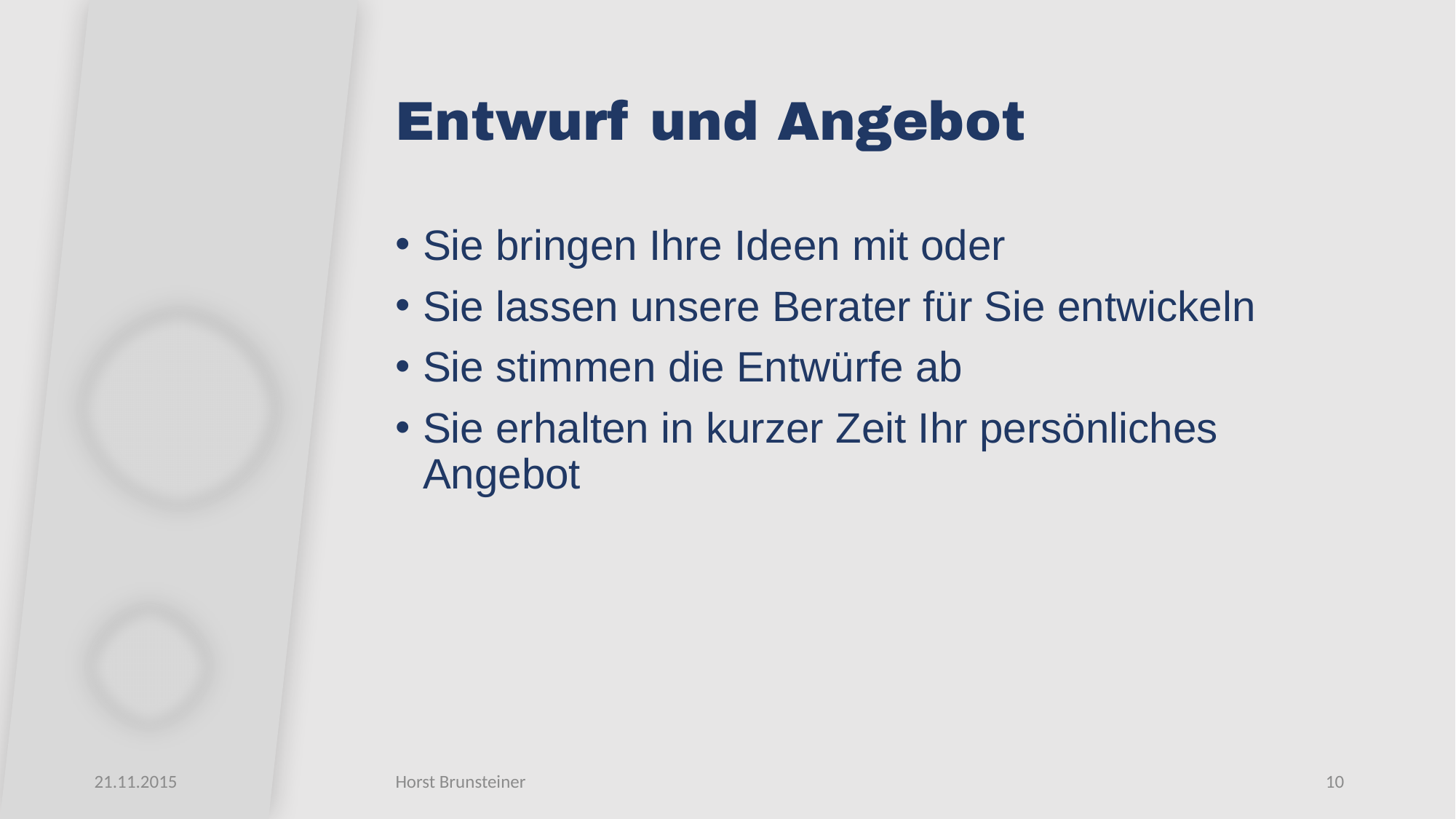

# Entwurf und Angebot
Sie bringen Ihre Ideen mit oder
Sie lassen unsere Berater für Sie entwickeln
Sie stimmen die Entwürfe ab
Sie erhalten in kurzer Zeit Ihr persönliches Angebot
21.11.2015
Horst Brunsteiner
10